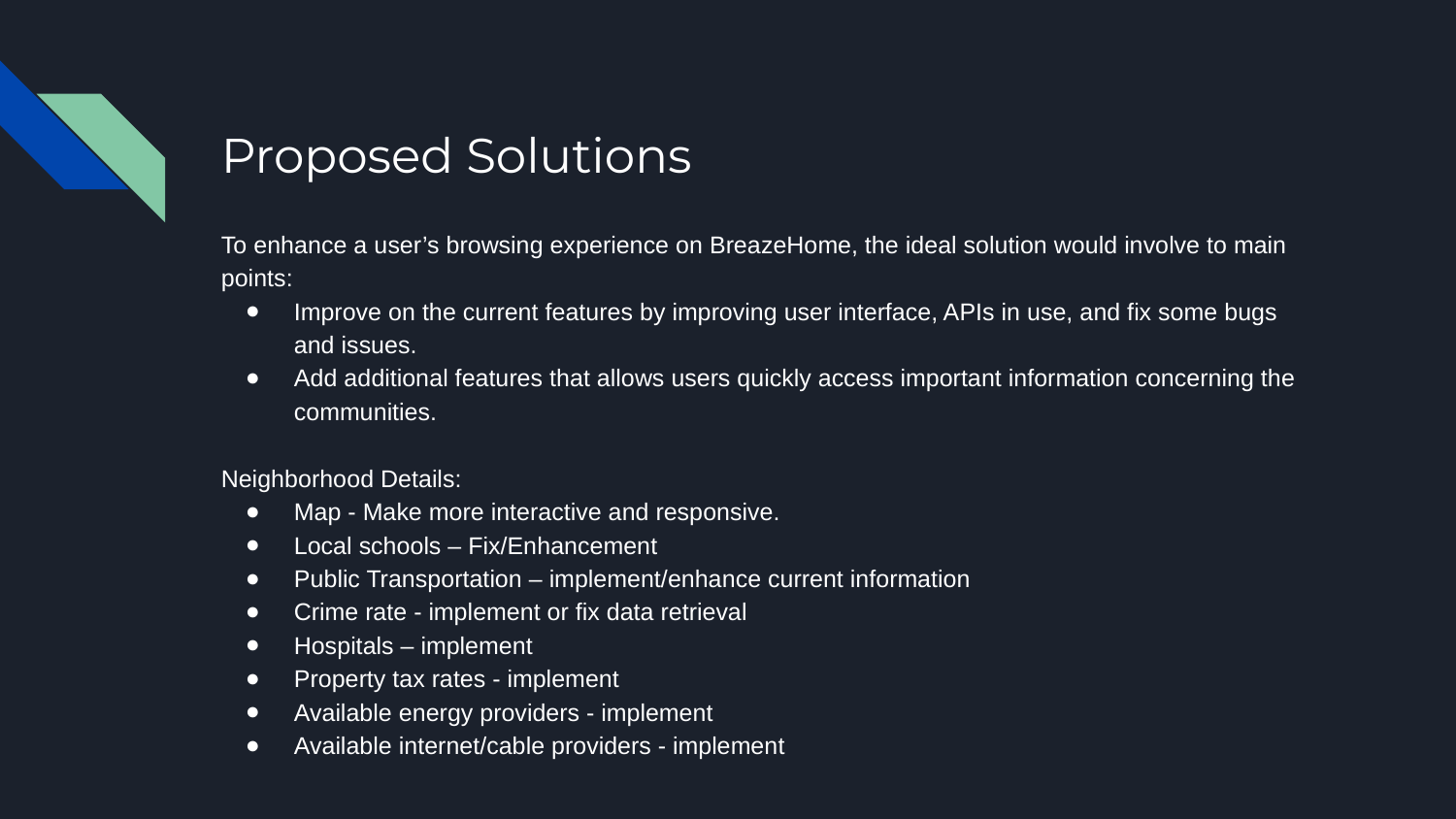

# Proposed Solutions
To enhance a user’s browsing experience on BreazeHome, the ideal solution would involve to main points:
Improve on the current features by improving user interface, APIs in use, and fix some bugs and issues.
Add additional features that allows users quickly access important information concerning the communities.

Neighborhood Details:
Map - Make more interactive and responsive.
Local schools – Fix/Enhancement
Public Transportation – implement/enhance current information
Crime rate - implement or fix data retrieval
Hospitals – implement
Property tax rates - implement
Available energy providers - implement
Available internet/cable providers - implement